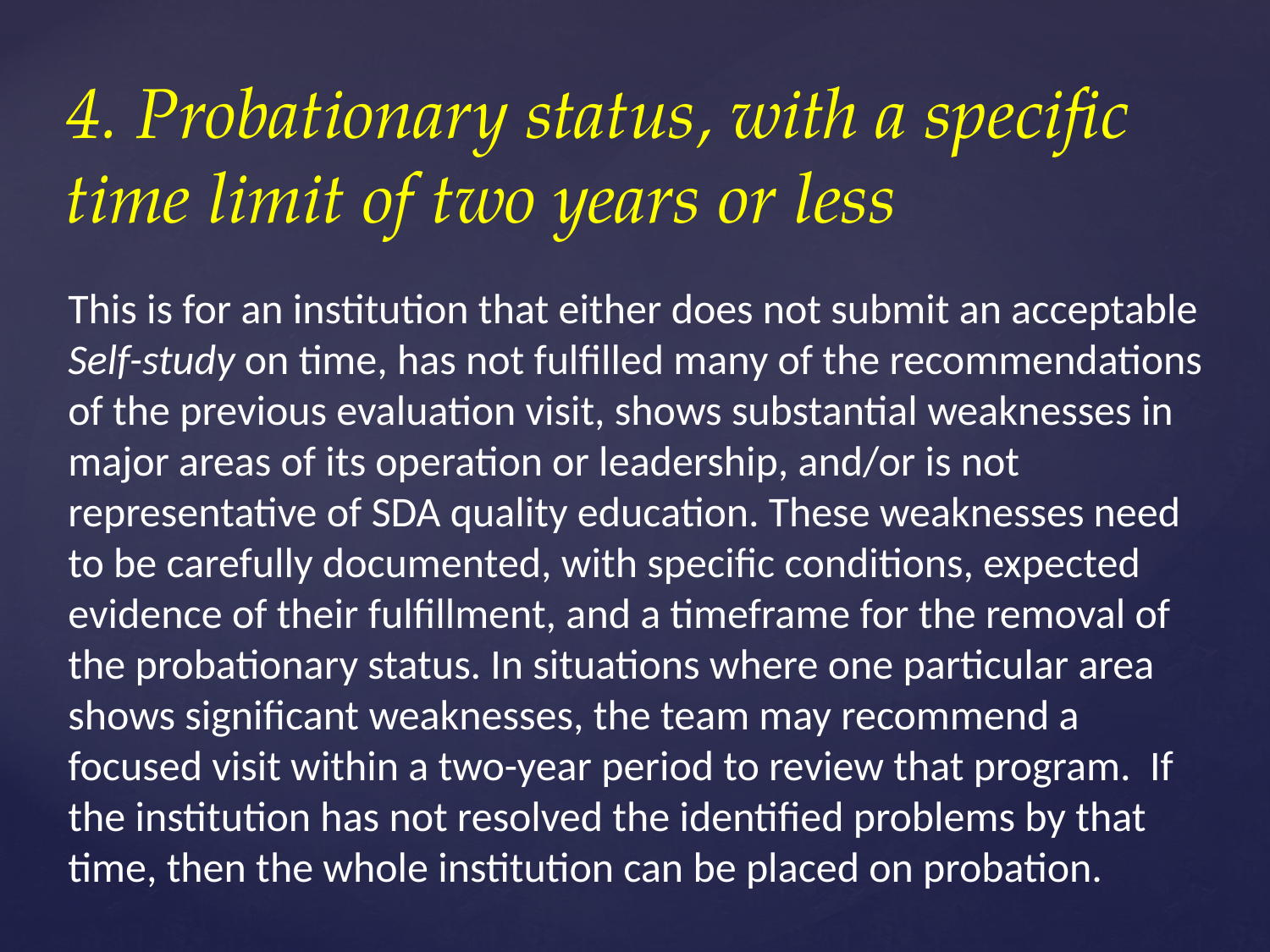

# 4. Probationary status, with a specific time limit of two years or less
This is for an institution that either does not submit an acceptable Self-study on time, has not fulfilled many of the recommendations of the previous evaluation visit, shows substantial weaknesses in major areas of its operation or leadership, and/or is not representative of SDA quality education. These weaknesses need to be carefully documented, with specific conditions, expected evidence of their fulfillment, and a timeframe for the removal of the probationary status. In situations where one particular area shows significant weaknesses, the team may recommend a focused visit within a two-year period to review that program.  If the institution has not resolved the identified problems by that time, then the whole institution can be placed on probation.